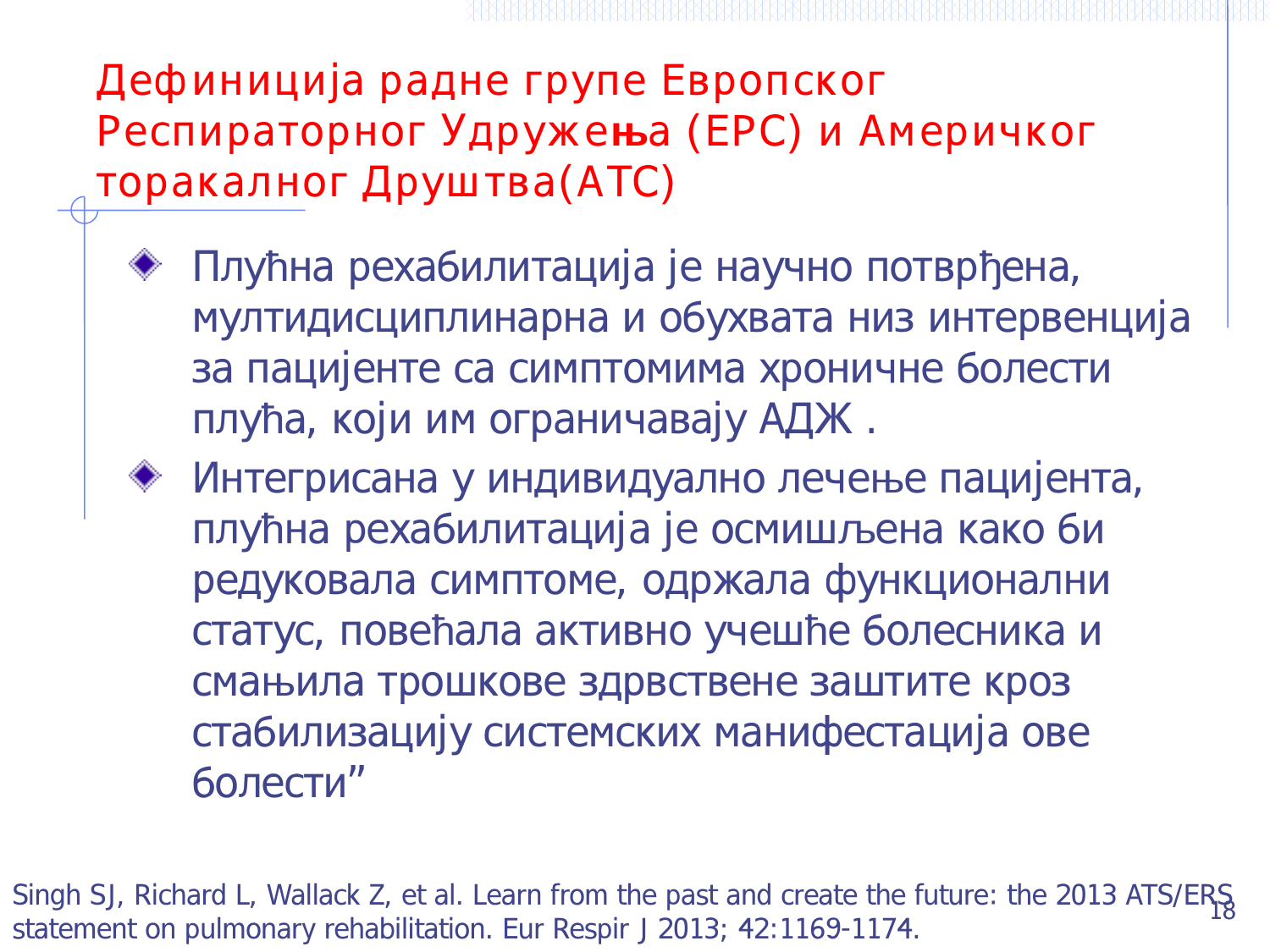

# Дефиниција радне групе Европског Респираторног Удружења (ЕРС) и Америчког торакалног Друштва(АТС)
Плућна рехабилитација је научно потврђена, мултидисциплинарна и обухвата низ интервенција за пацијенте са симптомима хроничне болести плућа, који им ограничавају АДЖ .
Интегрисана у индивидуално лечење пацијента, плућна рехабилитација је осмишљена како би редуковала симптоме, одржала функционални статус, повећала активно учешће болесника и смањила трошкове здрвствене заштите кроз стабилизацију системских манифестација ове болести”
18
Singh SJ, Richard L, Wallack Z, et al. Learn from the past and create the future: the 2013 ATS/ERS statement on pulmonary rehabilitation. Eur Respir J 2013; 42:1169-1174.